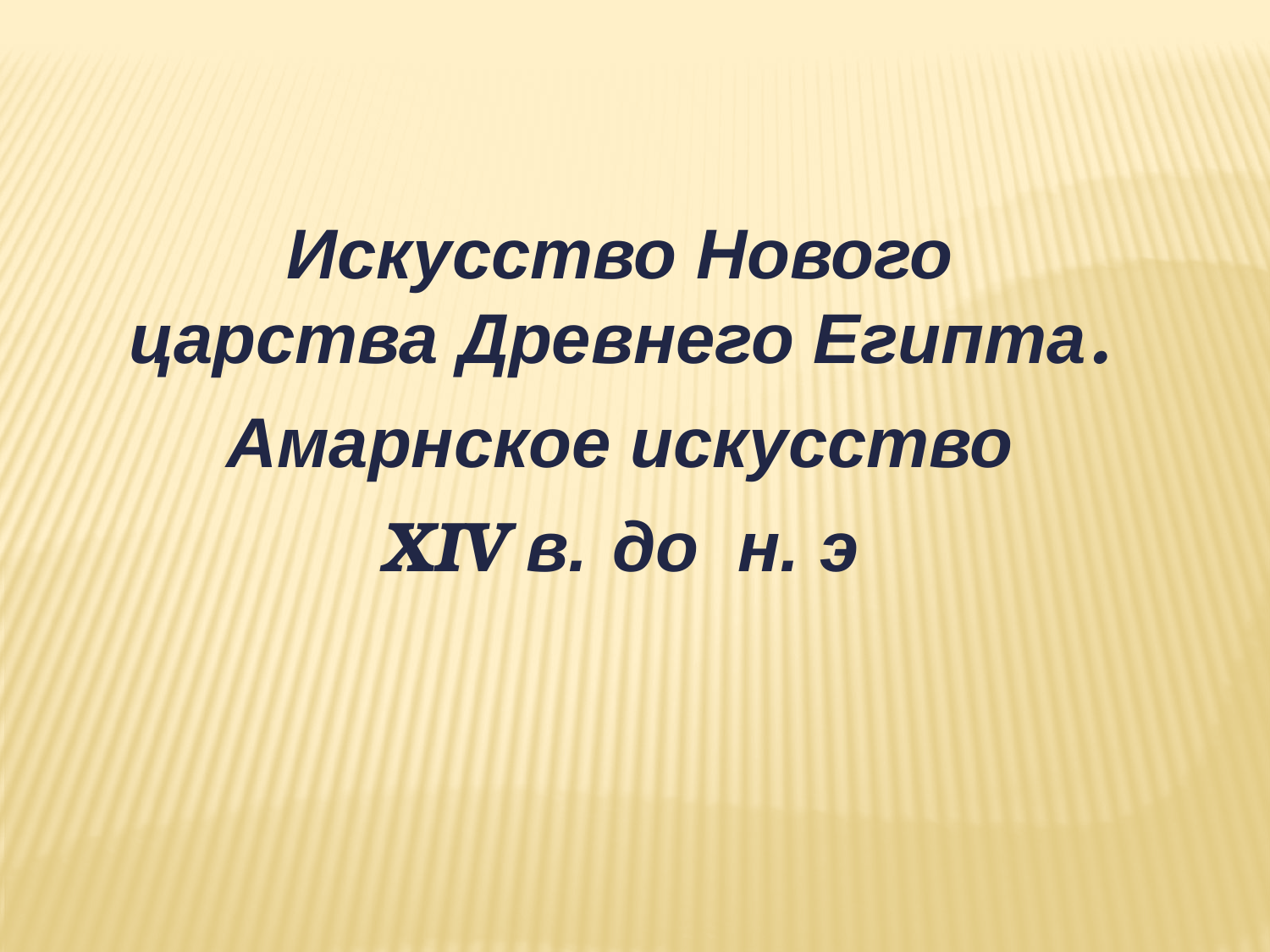

Искусство Нового царства Древнего Египта.
Амарнское искусство
XIV в. до  н. э